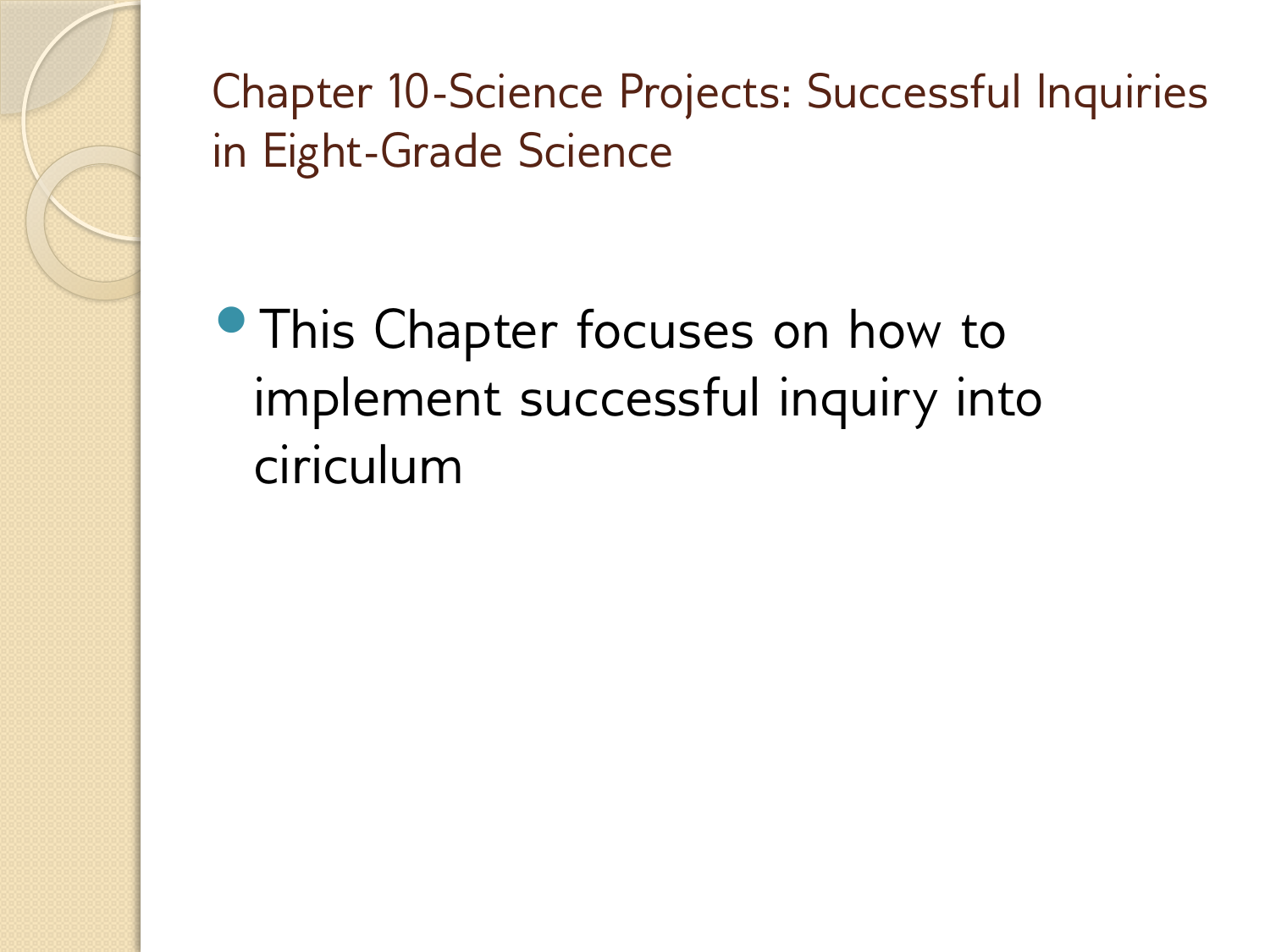

# Chapter 10-Science Projects: Successful Inquiries in Eight-Grade Science
This Chapter focuses on how to implement successful inquiry into ciriculum